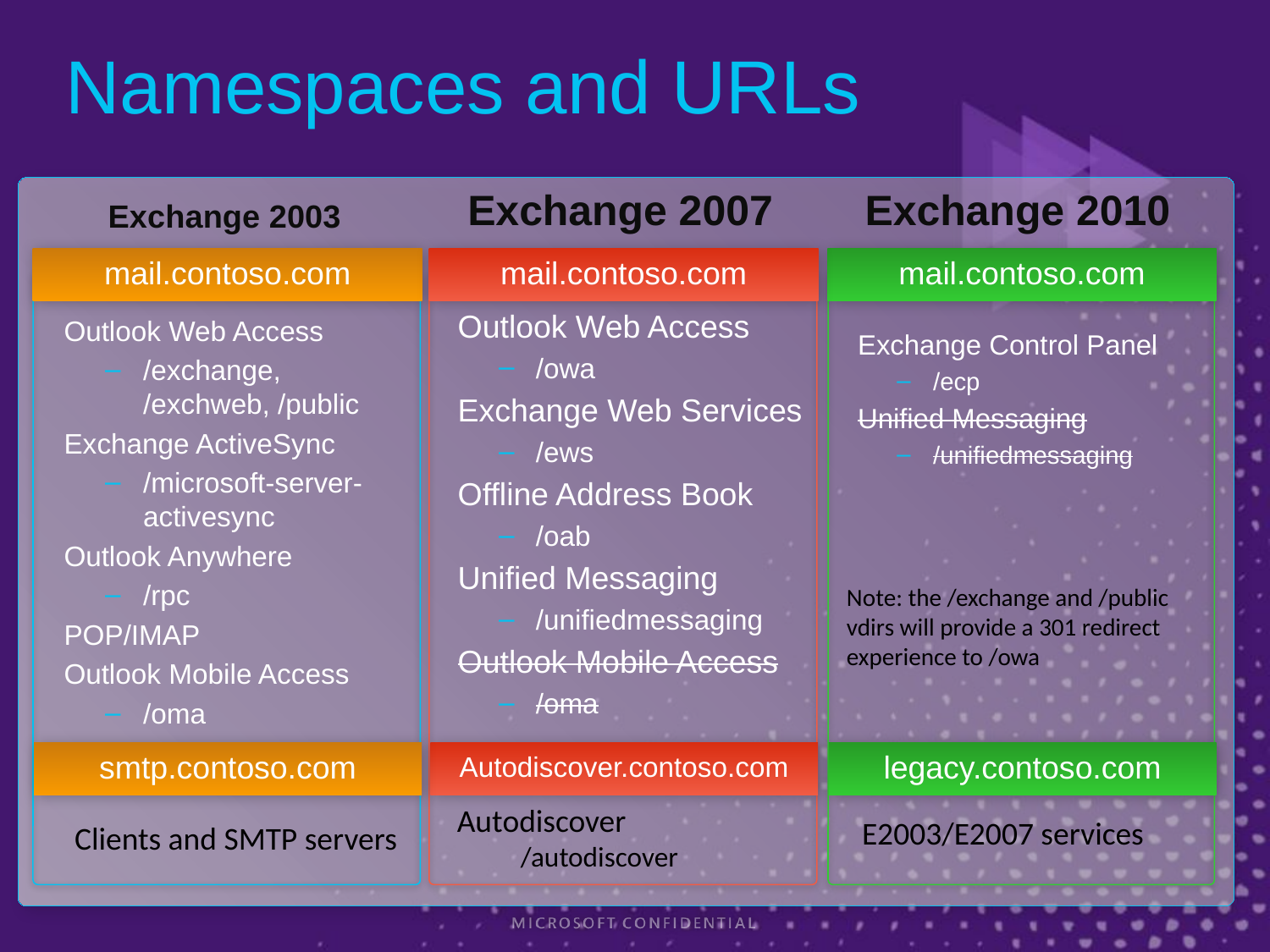

# Namespaces and URLs

Exchange 2010
Exchange 2007
Exchange 2003
mail.contoso.com
mail.contoso.com
mail.contoso.com

Outlook Web Access
/owa
Exchange Web Services
/ews
Offline Address Book
/oab
Unified Messaging
/unifiedmessaging
Outlook Mobile Access
/oma

Outlook Web Access
/exchange, /exchweb, /public
Exchange ActiveSync
/microsoft-server-activesync
Outlook Anywhere
/rpc
POP/IMAP
Outlook Mobile Access
/oma

Exchange Control Panel
/ecp
Unified Messaging
/unifiedmessaging
Note: the /exchange and /public vdirs will provide a 301 redirect experience to /owa
smtp.contoso.com
Autodiscover.contoso.com
legacy.contoso.com

E2003/E2007 services
Autodiscover
/autodiscover
Clients and SMTP servers